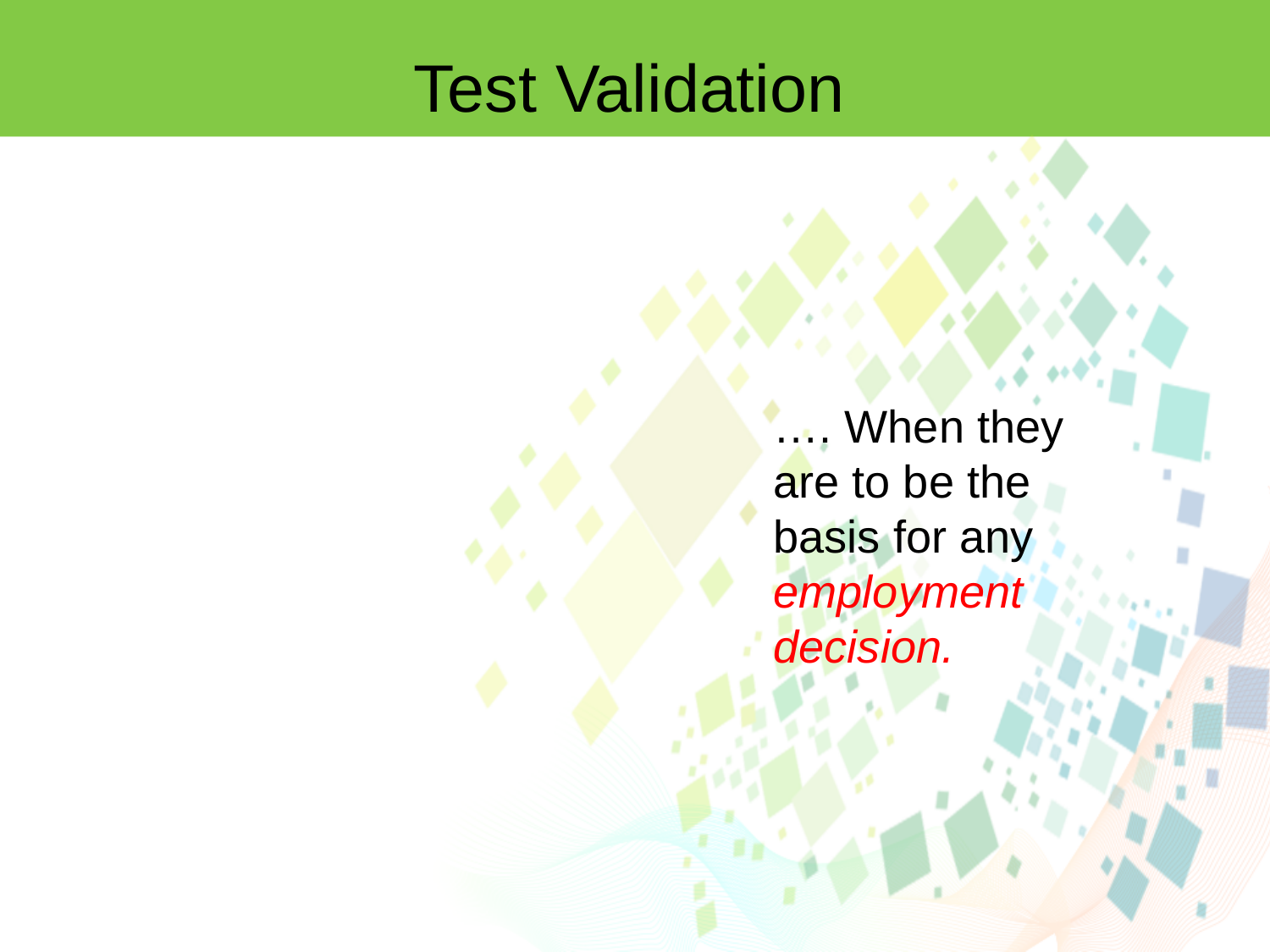

Test Validation
…. When they are to be the basis for any employment decision.